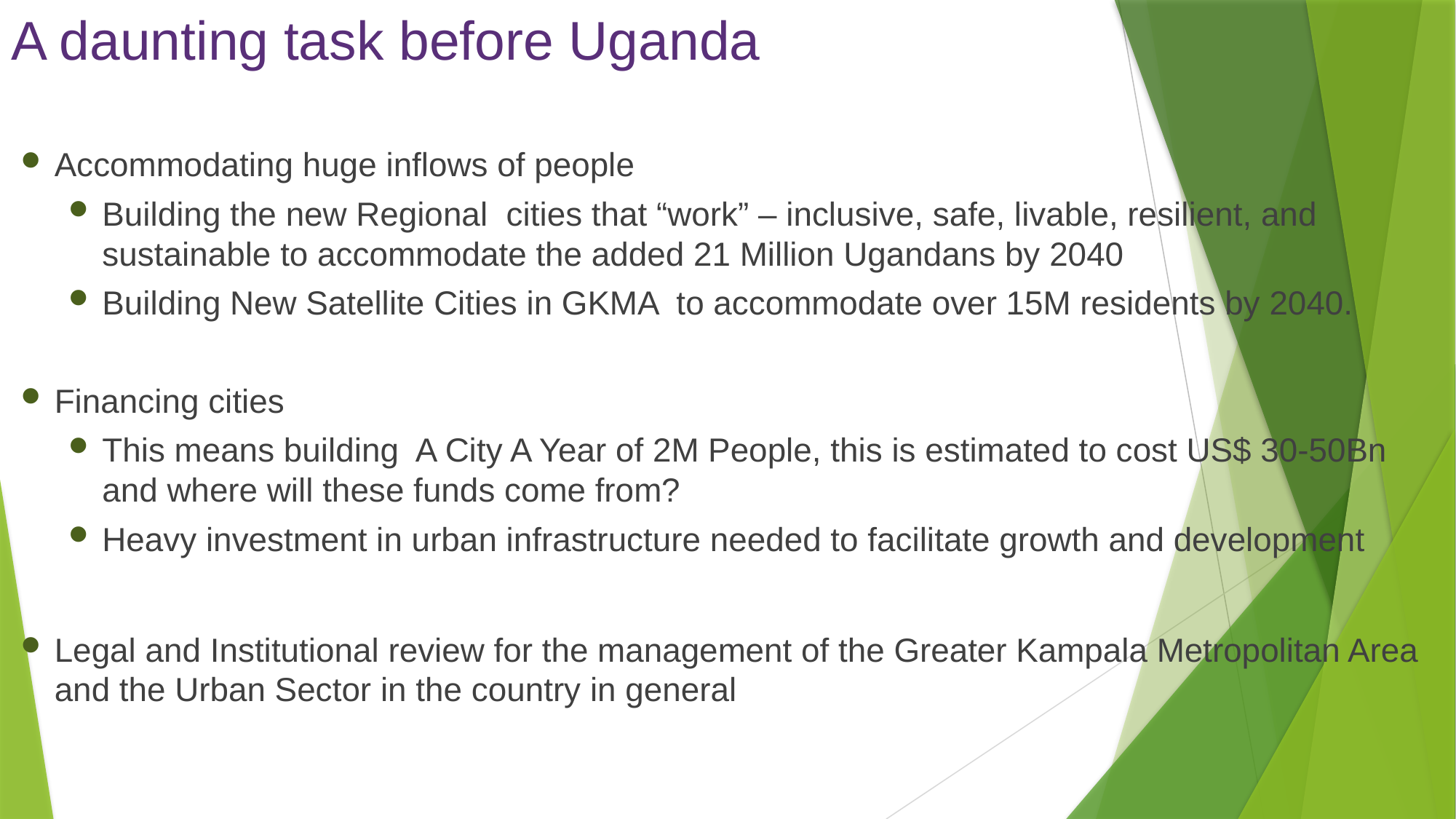

# A daunting task before Uganda
Accommodating huge inflows of people
Building the new Regional  cities that “work” – inclusive, safe, livable, resilient, and sustainable to accommodate the added 21 Million Ugandans by 2040
Building New Satellite Cities in GKMA  to accommodate over 15M residents by 2040.

Financing cities
This means building  A City A Year of 2M People, this is estimated to cost US$ 30-50Bn and where will these funds come from?
Heavy investment in urban infrastructure needed to facilitate growth and development

Legal and Institutional review for the management of the Greater Kampala Metropolitan Area and the Urban Sector in the country in general